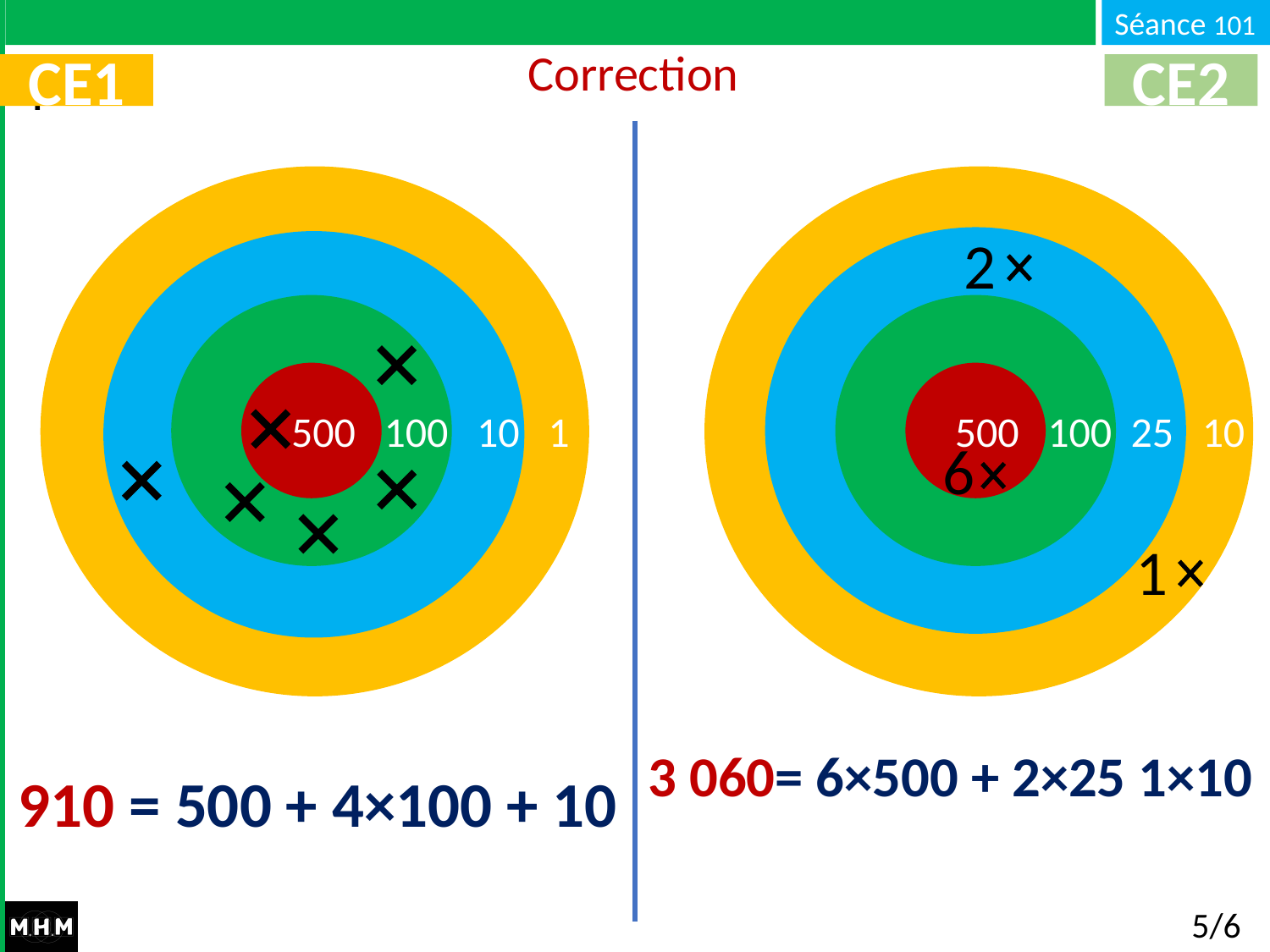

Correction
CE1
CE2

 500   100   10   1

   500   100  25   10
2

6

1

 500   100   10   1
3 060= 6×500 + 2×25 1×10
910 = 500 + 4×100 + 10
5/6